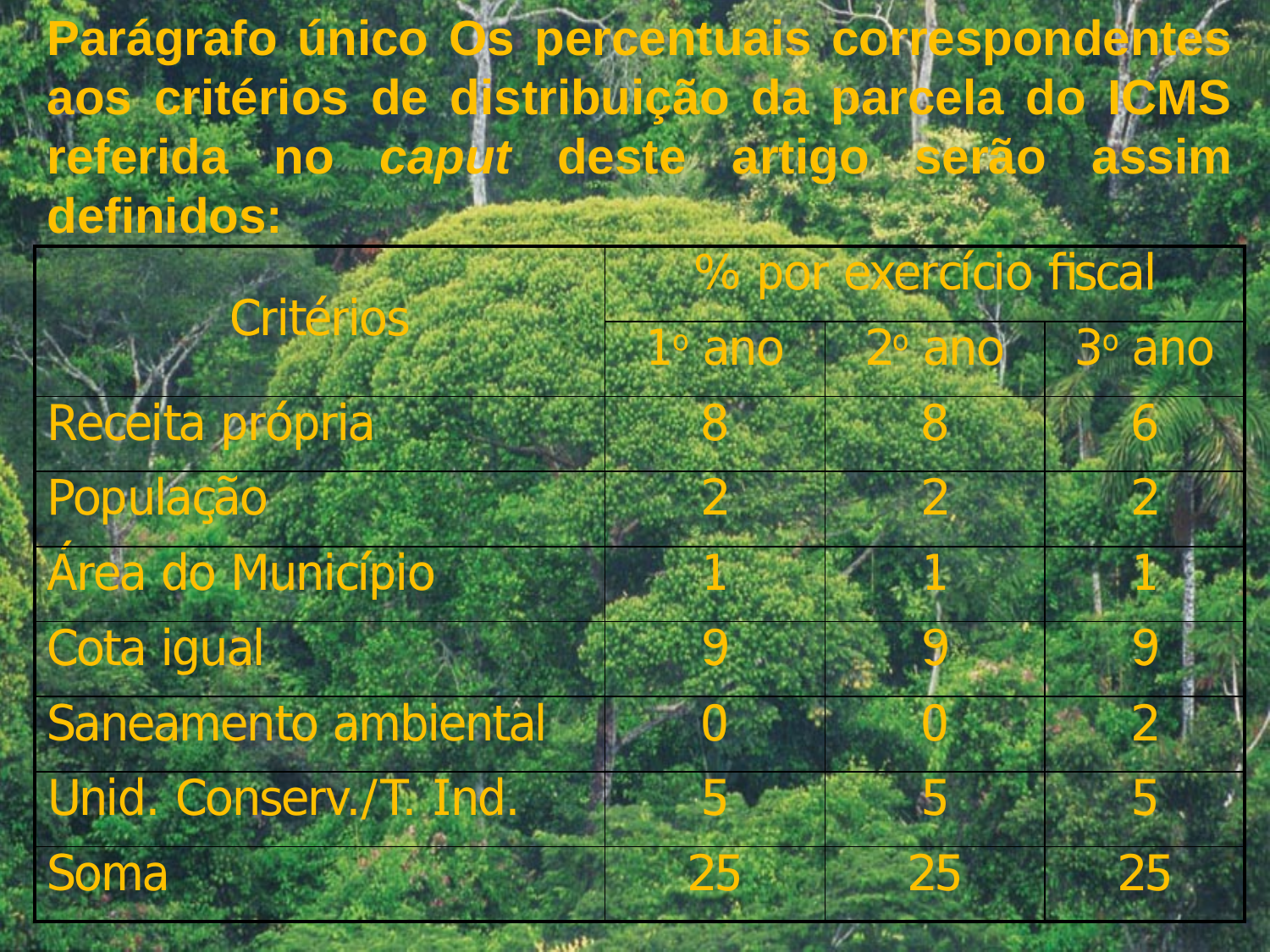

Parágrafo único Os percentuais correspondentes aos critérios de distribuição da parcela do ICMS referida no caput deste artigo serão assim definidos:
| Critérios | % por exercício fiscal |  |  |
| --- | --- | --- | --- |
|  | 1o ano | 2o ano | 3o ano |
| Receita própria | 8 | 8 | 6 |
| População | 2 | 2 | 2 |
| Área do Município | 1 | 1 | 1 |
| Cota igual | 9 | 9 | 9 |
| Saneamento ambiental | 0 | 0 | 2 |
| Unid. Conserv./T. Ind. | 5 | 5 | 5 |
| Soma | 25 | 25 | 25 |